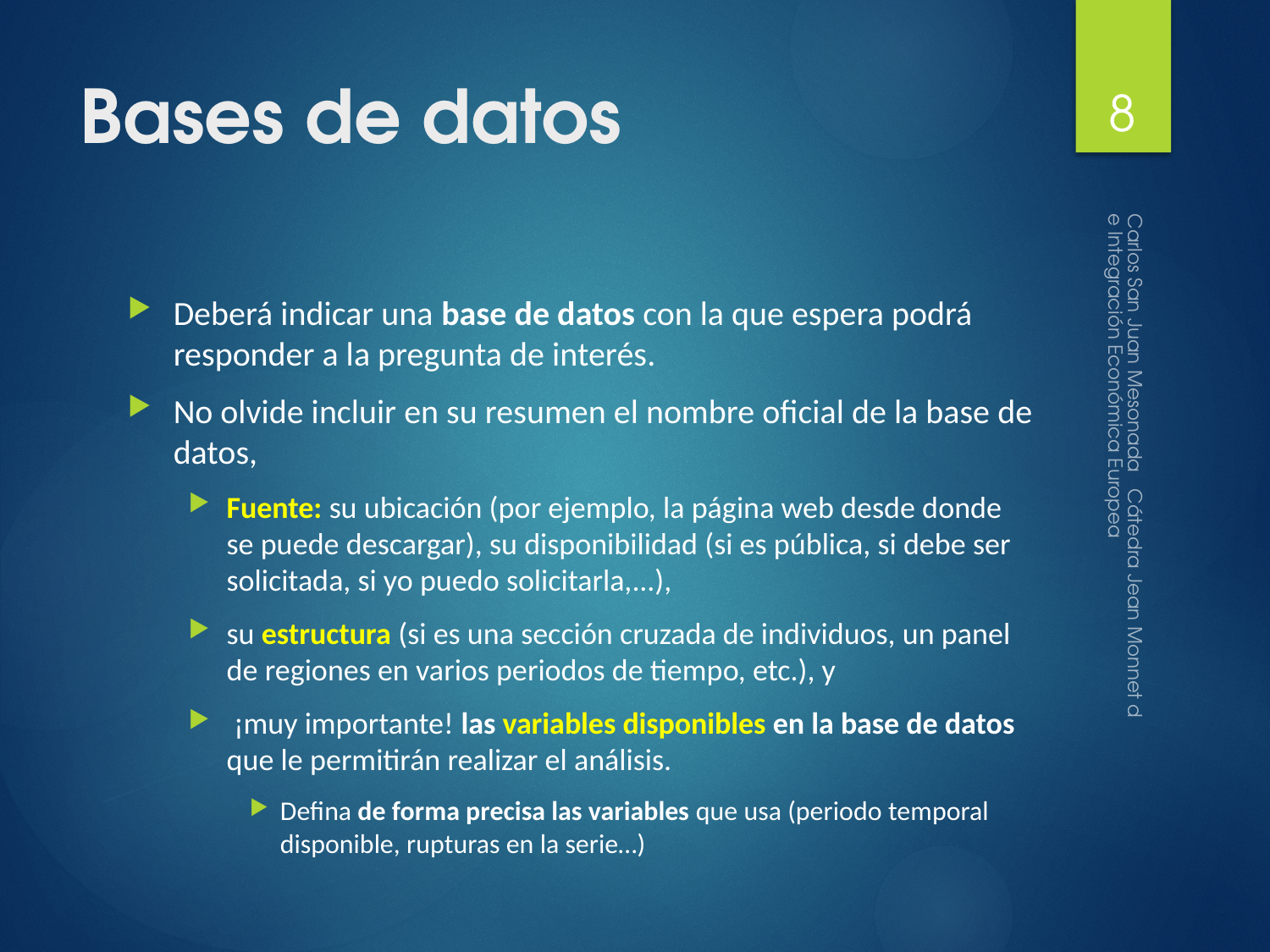

8
# Bases de datos
Deberá indicar una base de datos con la que espera podrá responder a la pregunta de interés.
No olvide incluir en su resumen el nombre oficial de la base de datos,
Fuente: su ubicación (por ejemplo, la página web desde donde se puede descargar), su disponibilidad (si es pública, si debe ser solicitada, si yo puedo solicitarla,...),
su estructura (si es una sección cruzada de individuos, un panel de regiones en varios periodos de tiempo, etc.), y
 ¡muy importante! las variables disponibles en la base de datos que le permitirán realizar el análisis.
Defina de forma precisa las variables que usa (periodo temporal disponible, rupturas en la serie…)
Carlos San Juan Mesonada   Cátedra Jean Monnet de Integración Económica Europea